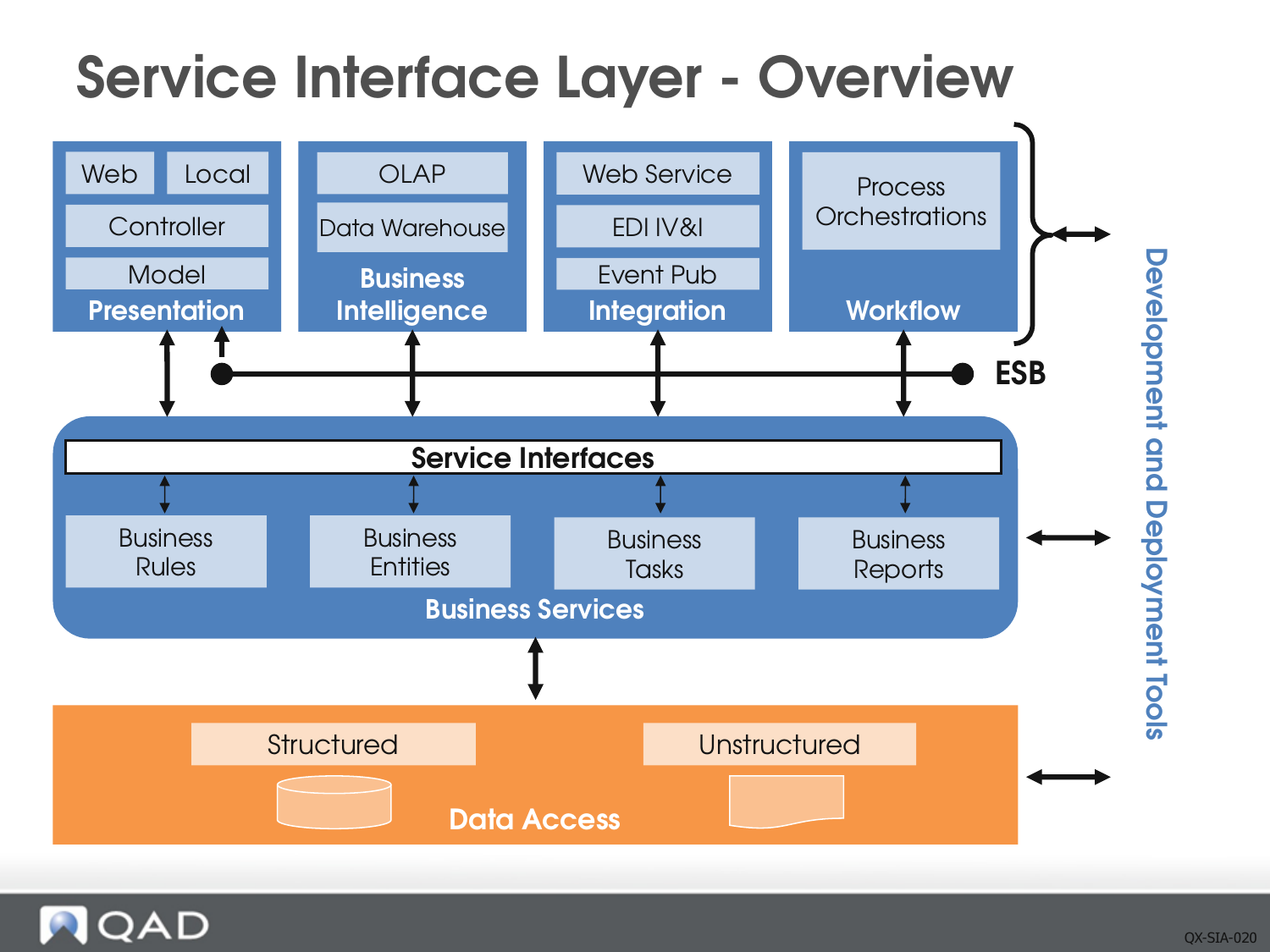

# Service Interface Layer - Overview

Presentation
Business
Intelligence
Integration
Workflow
Development and Deployment Tools
Web
Local
OLAP
Web Service
EDI IV&I
Event Pub
Process
Orchestrations
Data Warehouse
Controller

Model

ESB

Business Services

Service Interfaces

Business
Rules
Business
Entities
Business
Tasks
Business
Reports

Data Access
Structured
Unstructured

QX-SIA-020